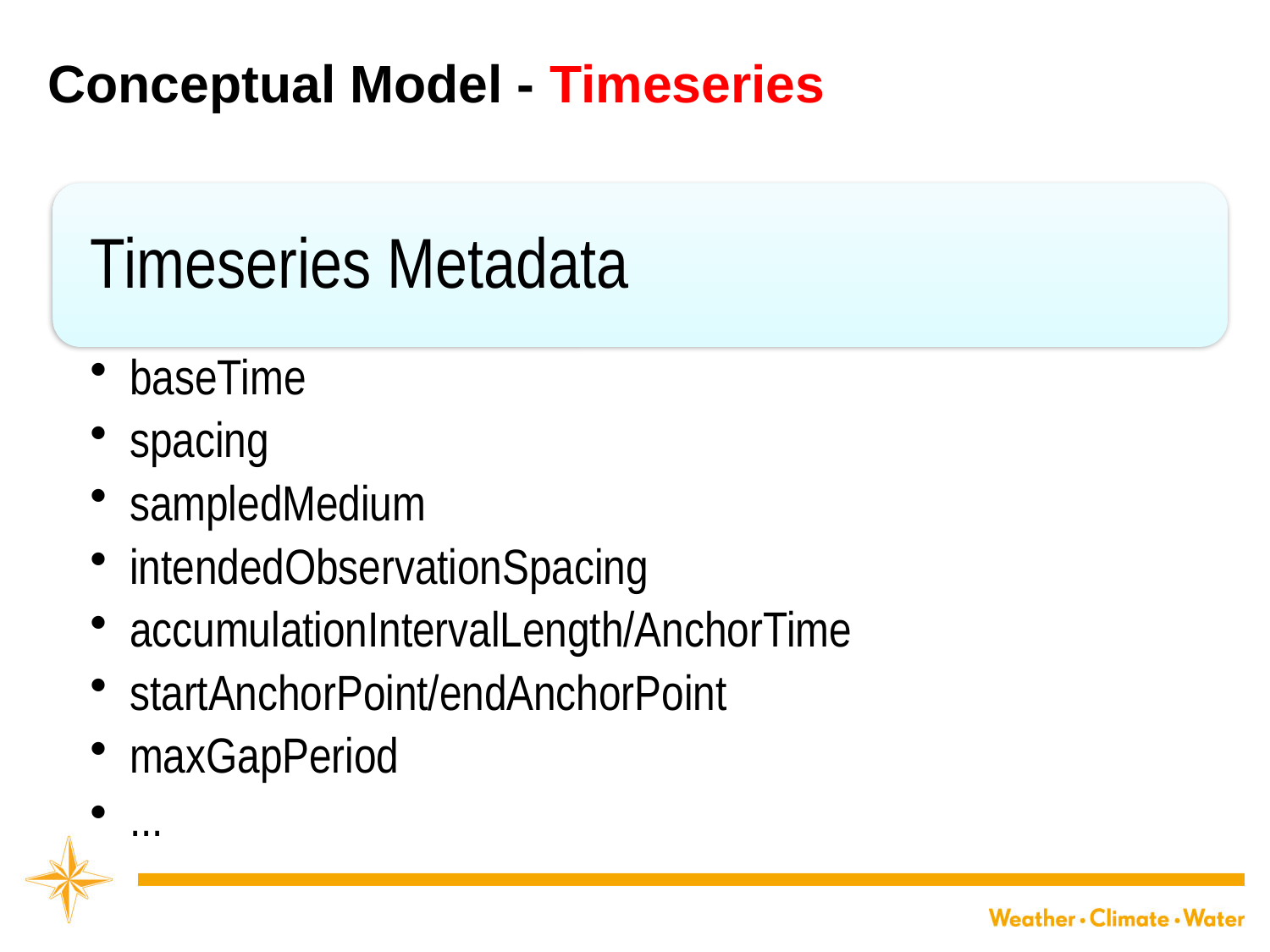

# Conceptual Model - Timeseries
Timeseries Metadata
baseTime
spacing
sampledMedium
intendedObservationSpacing
accumulationIntervalLength/AnchorTime
startAnchorPoint/endAnchorPoint
maxGapPeriod
...